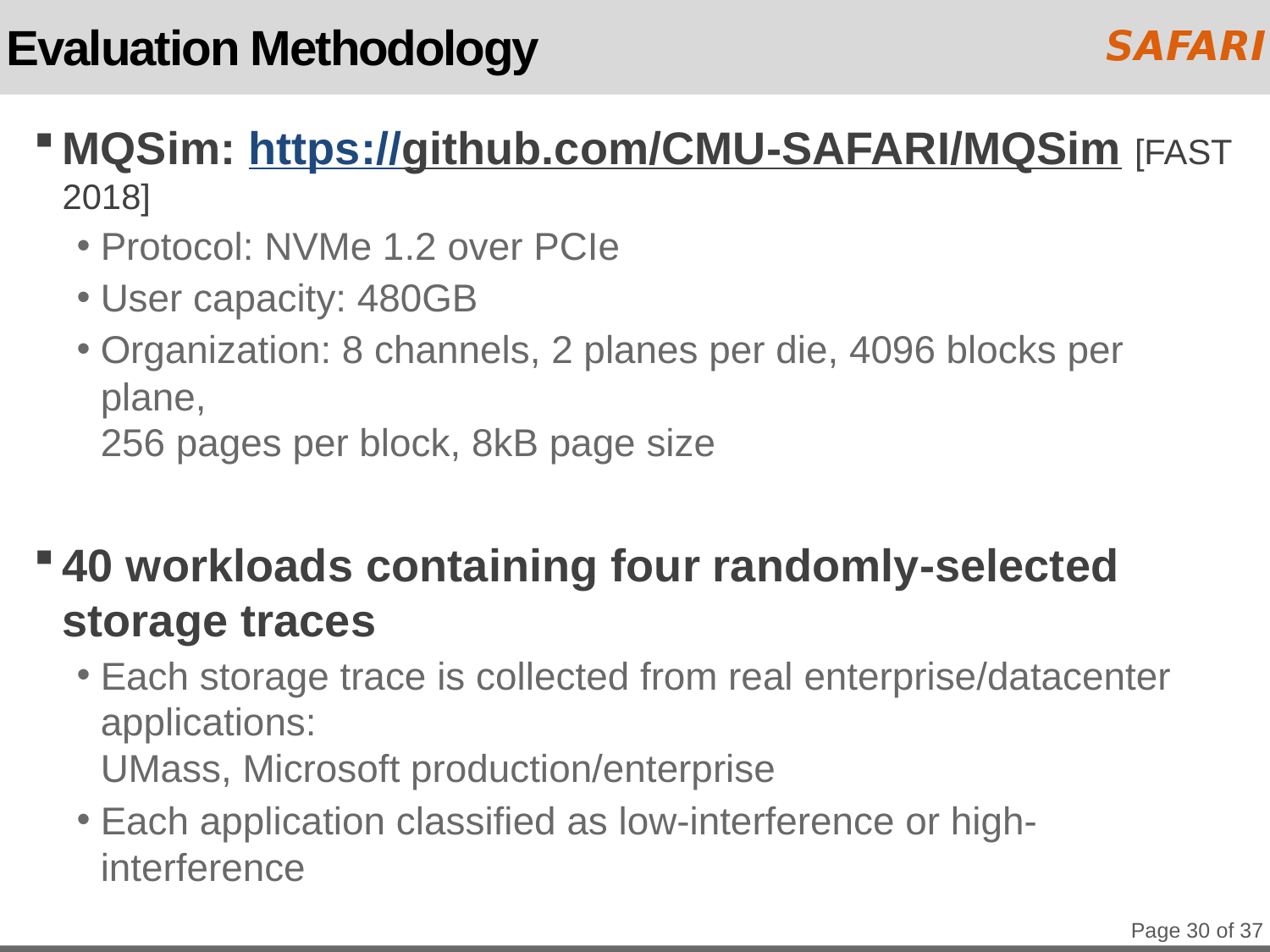

# Evaluation Methodology
MQSim: https://github.com/CMU-SAFARI/MQSim [FAST 2018]
Protocol: NVMe 1.2 over PCIe
User capacity: 480GB
Organization: 8 channels, 2 planes per die, 4096 blocks per plane,
256 pages per block, 8kB page size

40 workloads containing four randomly-selected storage traces
Each storage trace is collected from real enterprise/datacenter applications:
UMass, Microsoft production/enterprise
Each application classified as low-interference or high-interference
Page 30 of 37